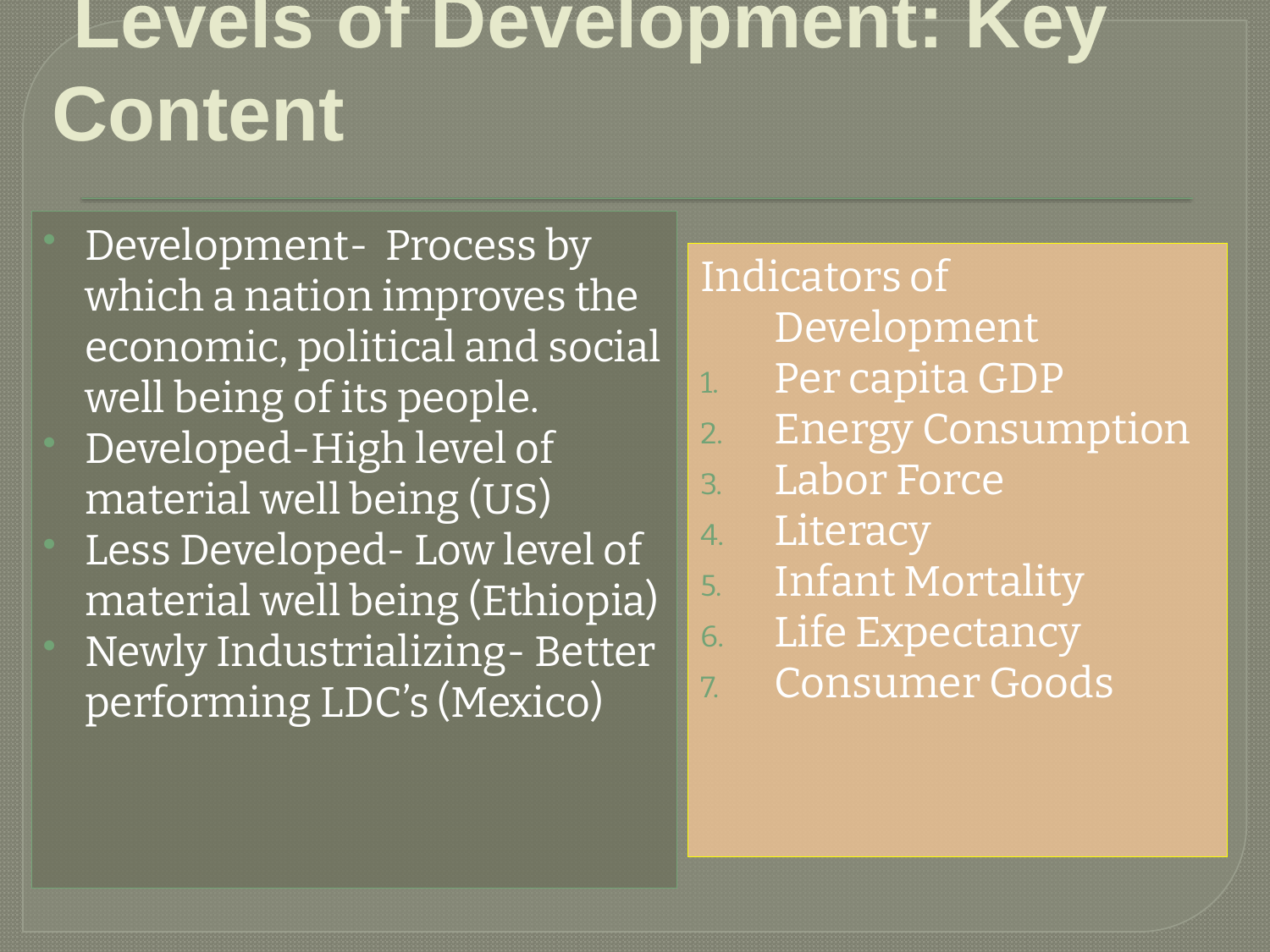

# Levels of Development: Key Content
Development-  Process by which a nation improves the economic, political and social well being of its people.
Developed-High level of material well being (US)
Less Developed- Low level of material well being (Ethiopia)
Newly Industrializing- Better performing LDC’s (Mexico)
Indicators of Development
Per capita GDP
Energy Consumption
Labor Force
Literacy
Infant Mortality
Life Expectancy
Consumer Goods